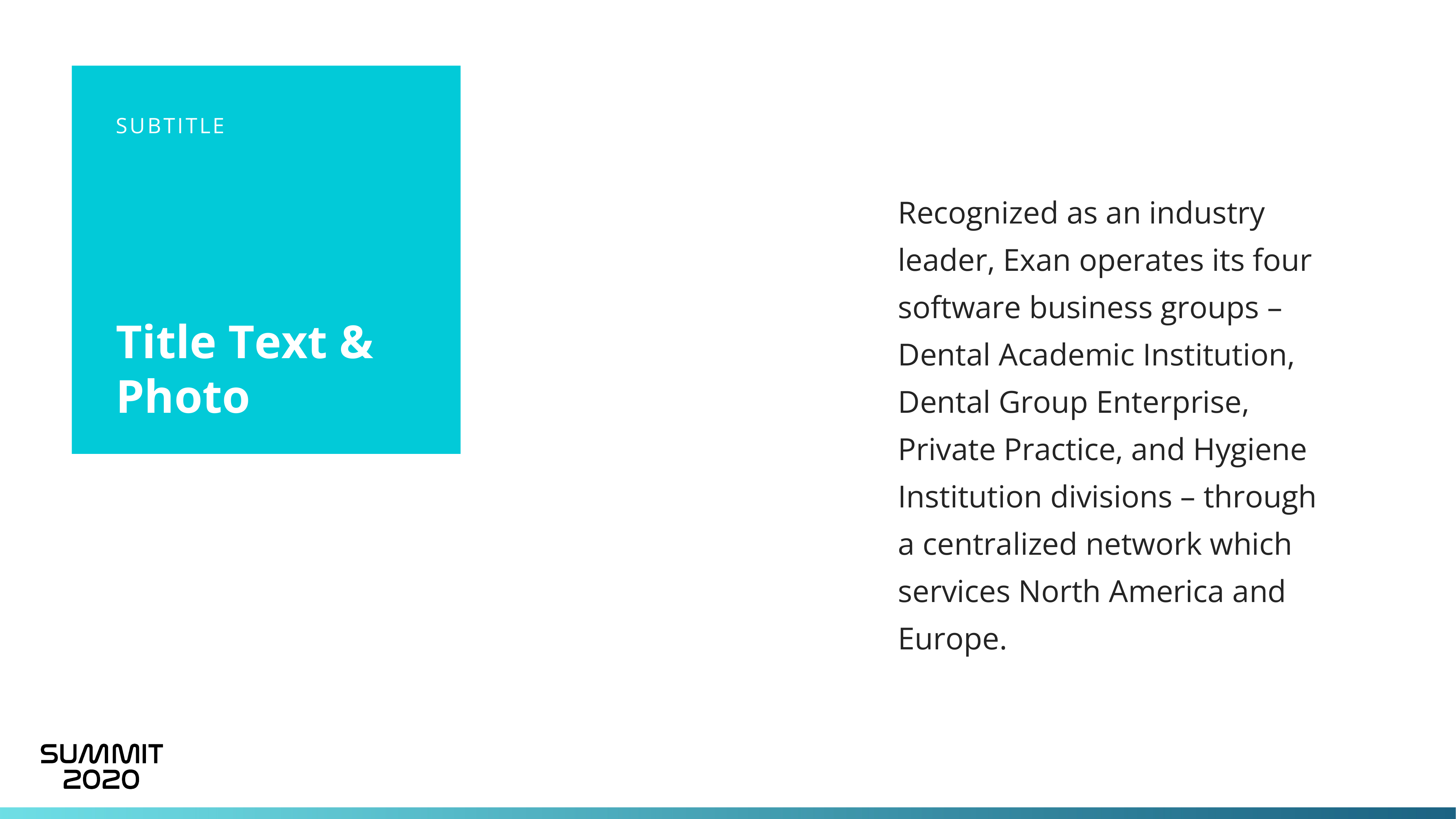

SUBTITLE
Recognized as an industry leader, Exan operates its four software business groups – Dental Academic Institution, Dental Group Enterprise, Private Practice, and Hygiene Institution divisions – through a centralized network which services North America and Europe.

Title Text & Photo